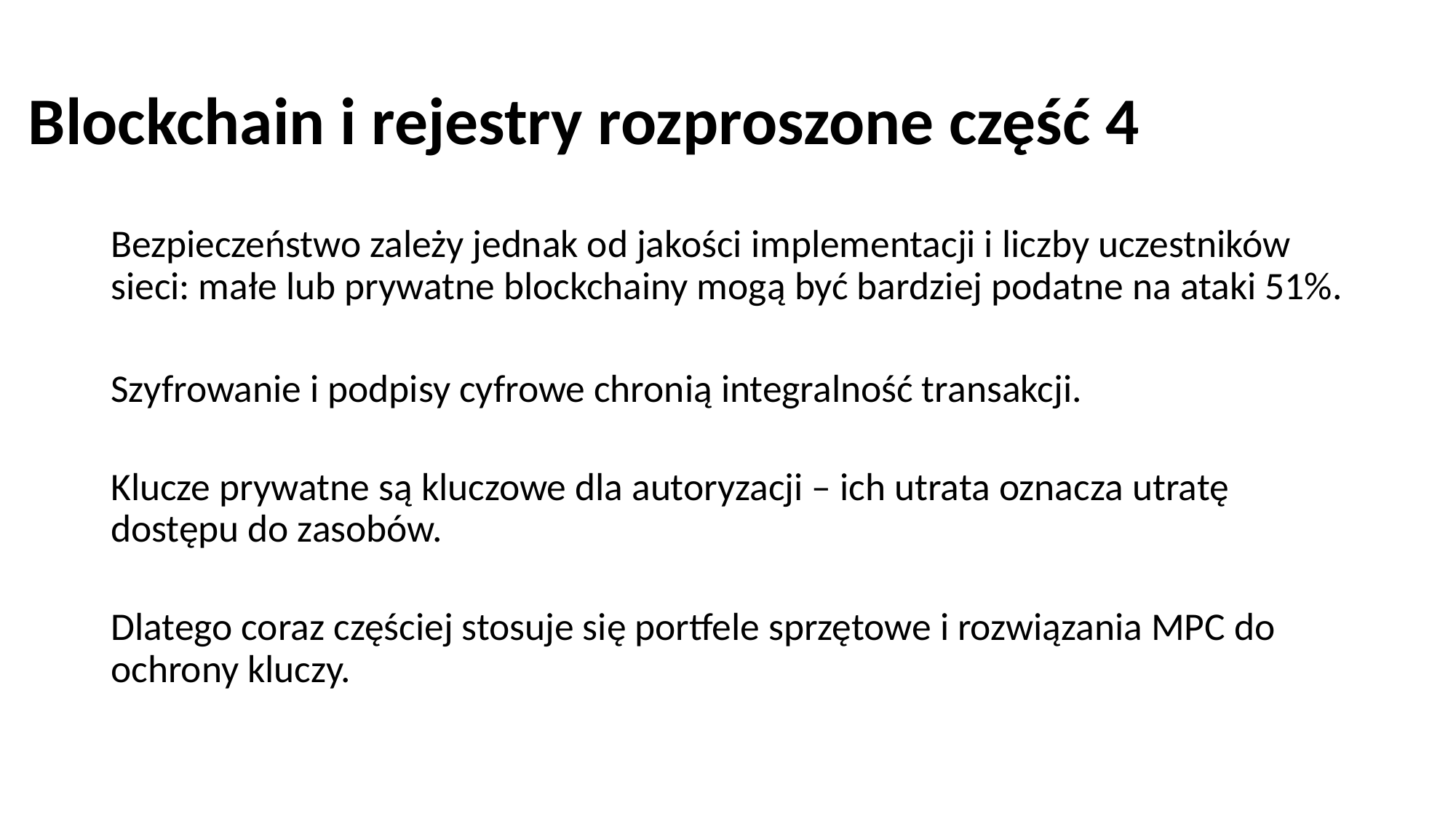

# Blockchain i rejestry rozproszone część 4
Bezpieczeństwo zależy jednak od jakości implementacji i liczby uczestników sieci: małe lub prywatne blockchainy mogą być bardziej podatne na ataki 51%.
Szyfrowanie i podpisy cyfrowe chronią integralność transakcji.
Klucze prywatne są kluczowe dla autoryzacji – ich utrata oznacza utratę dostępu do zasobów.
Dlatego coraz częściej stosuje się portfele sprzętowe i rozwiązania MPC do ochrony kluczy.